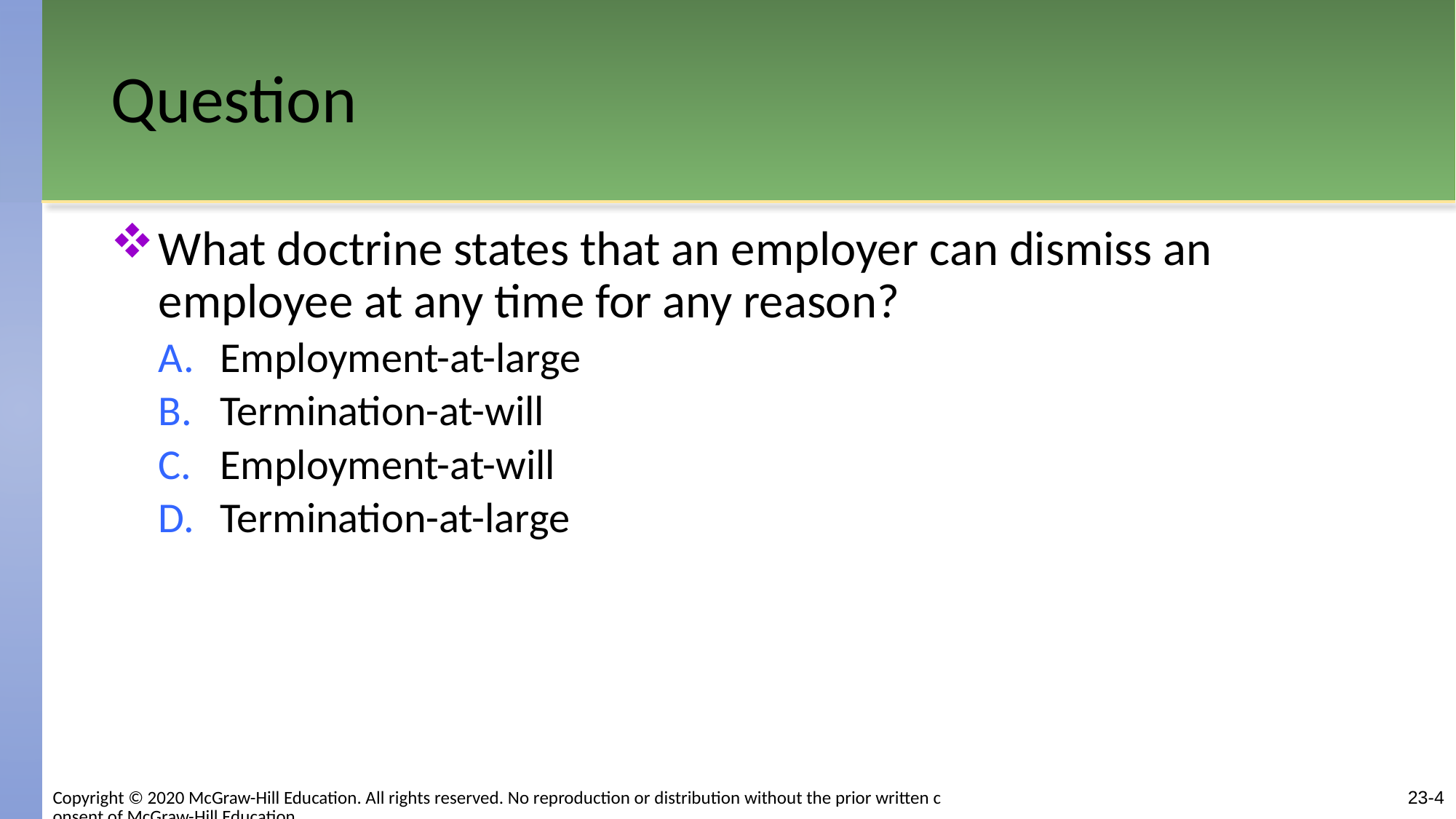

# Question
What doctrine states that an employer can dismiss an employee at any time for any reason?
Employment-at-large
Termination-at-will
Employment-at-will
Termination-at-large

Copyright © 2020 McGraw-Hill Education. All rights reserved. No reproduction or distribution without the prior written consent of McGraw-Hill Education.
23-4